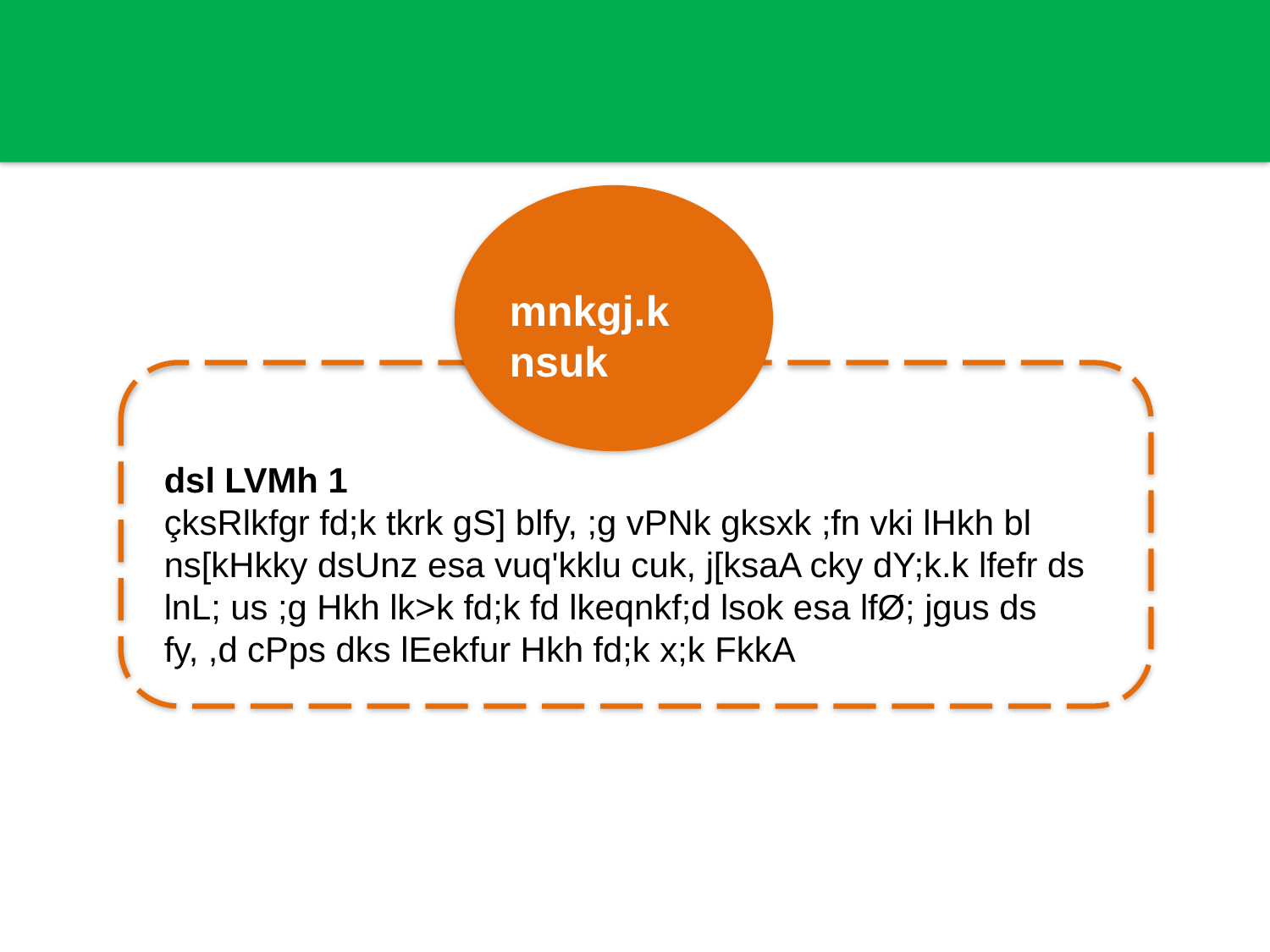

mnkgj.k nsuk

dsl LVMh 1
çksRlkfgr fd;k tkrk gS] blfy, ;g vPNk gksxk ;fn vki lHkh bl ns[kHkky dsUnz esa vuq'kklu cuk, j[ksaA cky dY;k.k lfefr ds lnL; us ;g Hkh lk>k fd;k fd lkeqnkf;d lsok esa lfØ; jgus ds fy, ,d cPps dks lEekfur Hkh fd;k x;k FkkA